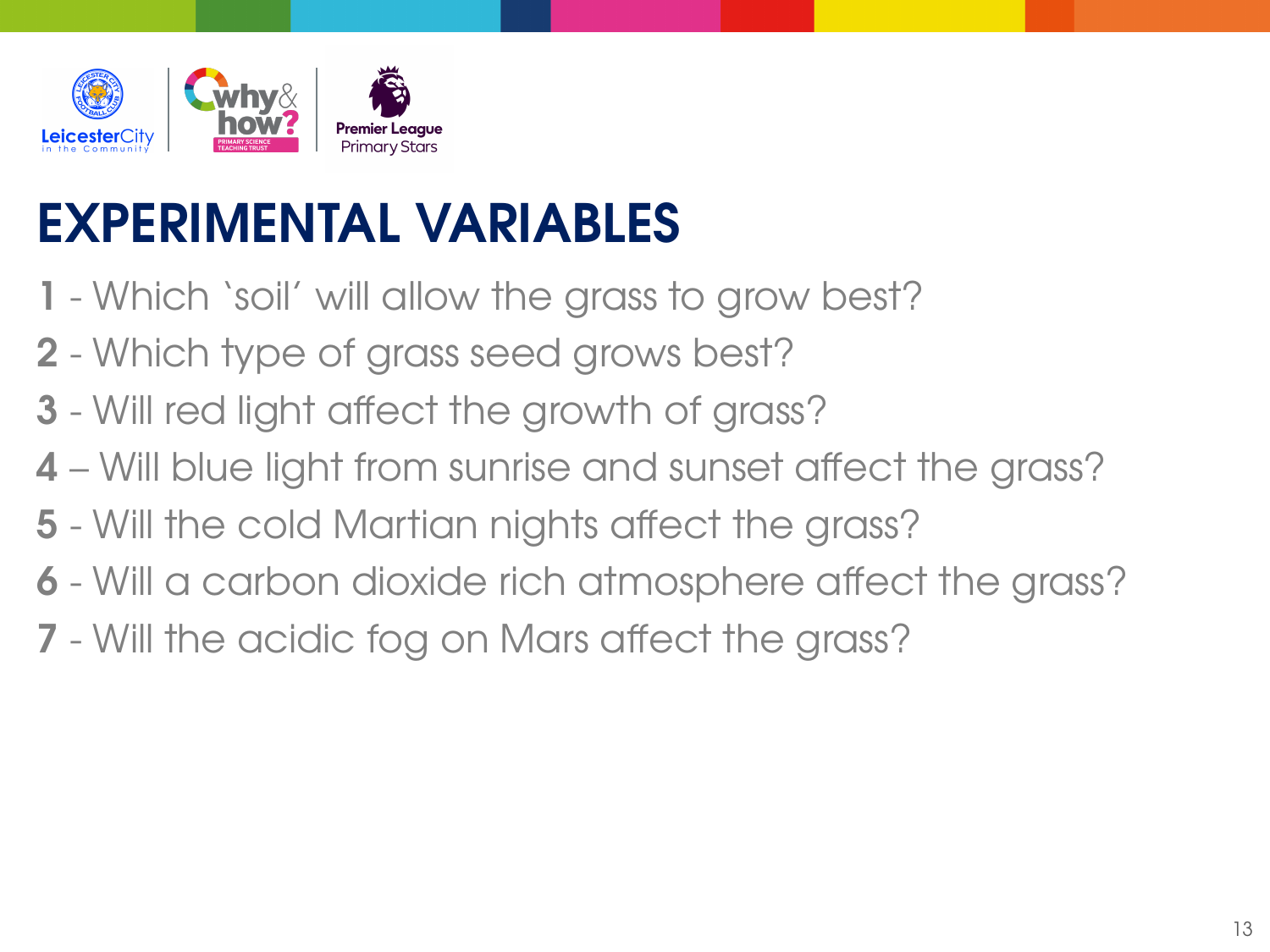

EXPERIMENTAL VARIABLES
1 - Which ‘soil’ will allow the grass to grow best?
2 - Which type of grass seed grows best?
3 - Will red light affect the growth of grass?
4 – Will blue light from sunrise and sunset affect the grass?
5 - Will the cold Martian nights affect the grass?
6 - Will a carbon dioxide rich atmosphere affect the grass?
7 - Will the acidic fog on Mars affect the grass?
13